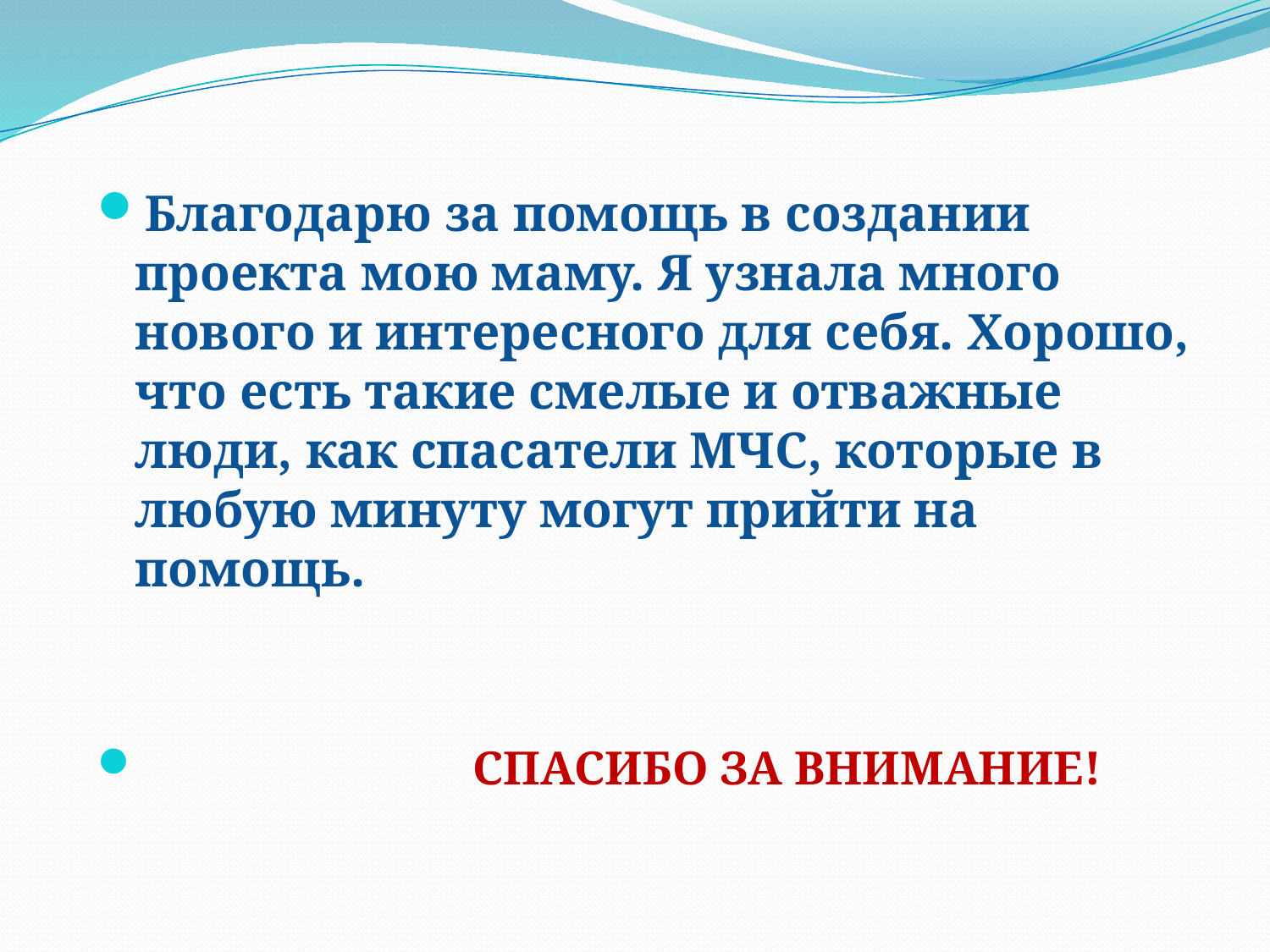

Благодарю за помощь в создании проекта мою маму. Я узнала много нового и интересного для себя. Хорошо, что есть такие смелые и отважные люди, как спасатели МЧС, которые в любую минуту могут прийти на помощь.

                            СПАСИБО ЗА ВНИМАНИЕ!